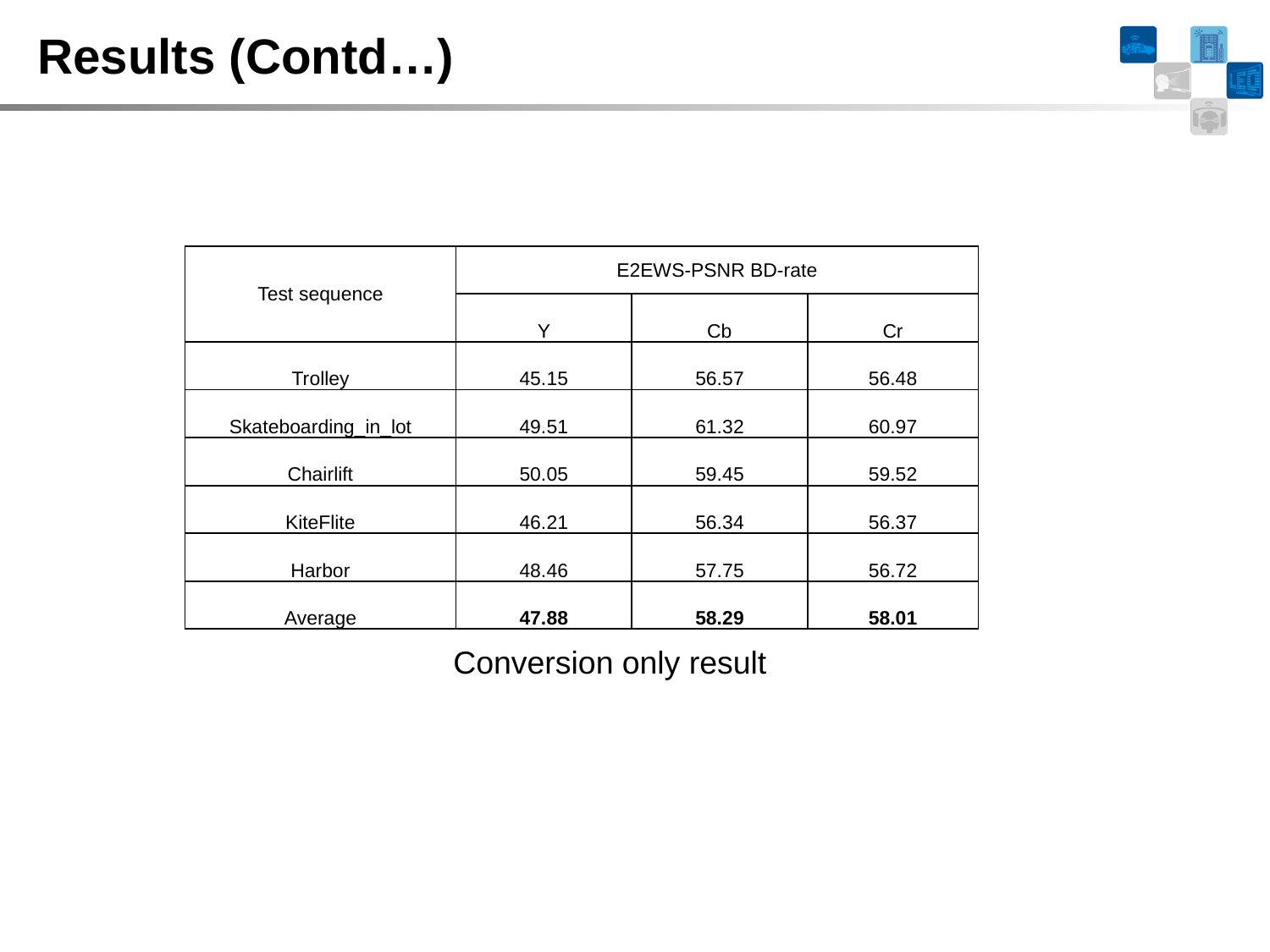

# Results (Contd…)
| Test sequence | E2EWS-PSNR BD-rate |  |  |
| --- | --- | --- | --- |
|  | Y | Cb | Cr |
| Trolley | 45.15 | 56.57 | 56.48 |
| Skateboarding\_in\_lot | 49.51 | 61.32 | 60.97 |
| Chairlift | 50.05 | 59.45 | 59.52 |
| KiteFlite | 46.21 | 56.34 | 56.37 |
| Harbor | 48.46 | 57.75 | 56.72 |
| Average | 47.88 | 58.29 | 58.01 |
Conversion only result